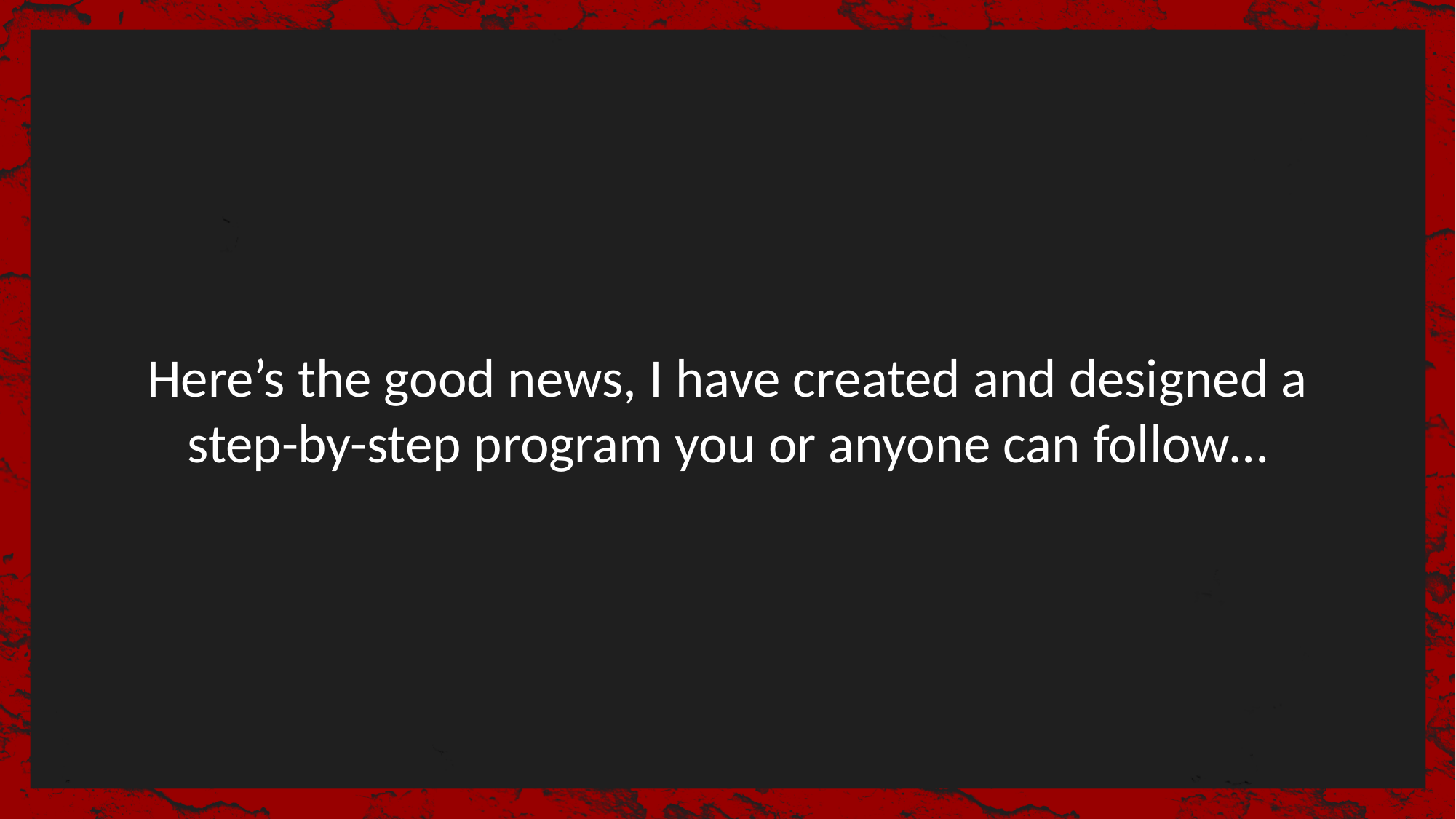

Here’s the good news, I have created and designed a step-by-step program you or anyone can follow…